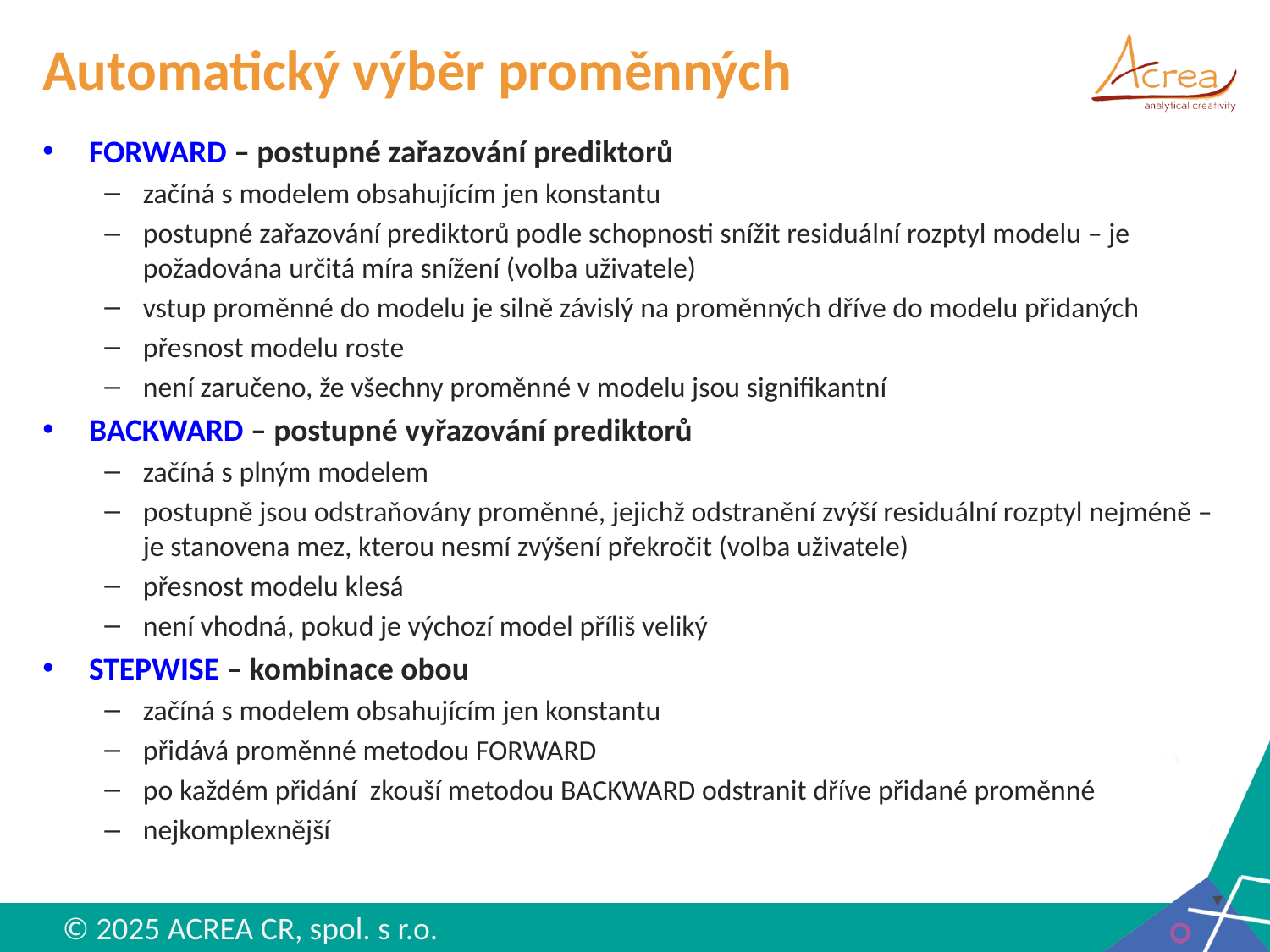

# Automatický výběr proměnných
FORWARD – postupné zařazování prediktorů
začíná s modelem obsahujícím jen konstantu
postupné zařazování prediktorů podle schopnosti snížit residuální rozptyl modelu – je požadována určitá míra snížení (volba uživatele)
vstup proměnné do modelu je silně závislý na proměnných dříve do modelu přidaných
přesnost modelu roste
není zaručeno, že všechny proměnné v modelu jsou signifikantní
BACKWARD – postupné vyřazování prediktorů
začíná s plným modelem
postupně jsou odstraňovány proměnné, jejichž odstranění zvýší residuální rozptyl nejméně – je stanovena mez, kterou nesmí zvýšení překročit (volba uživatele)
přesnost modelu klesá
není vhodná, pokud je výchozí model příliš veliký
STEPWISE – kombinace obou
začíná s modelem obsahujícím jen konstantu
přidává proměnné metodou FORWARD
po každém přidání  zkouší metodou BACKWARD odstranit dříve přidané proměnné
nejkomplexnější